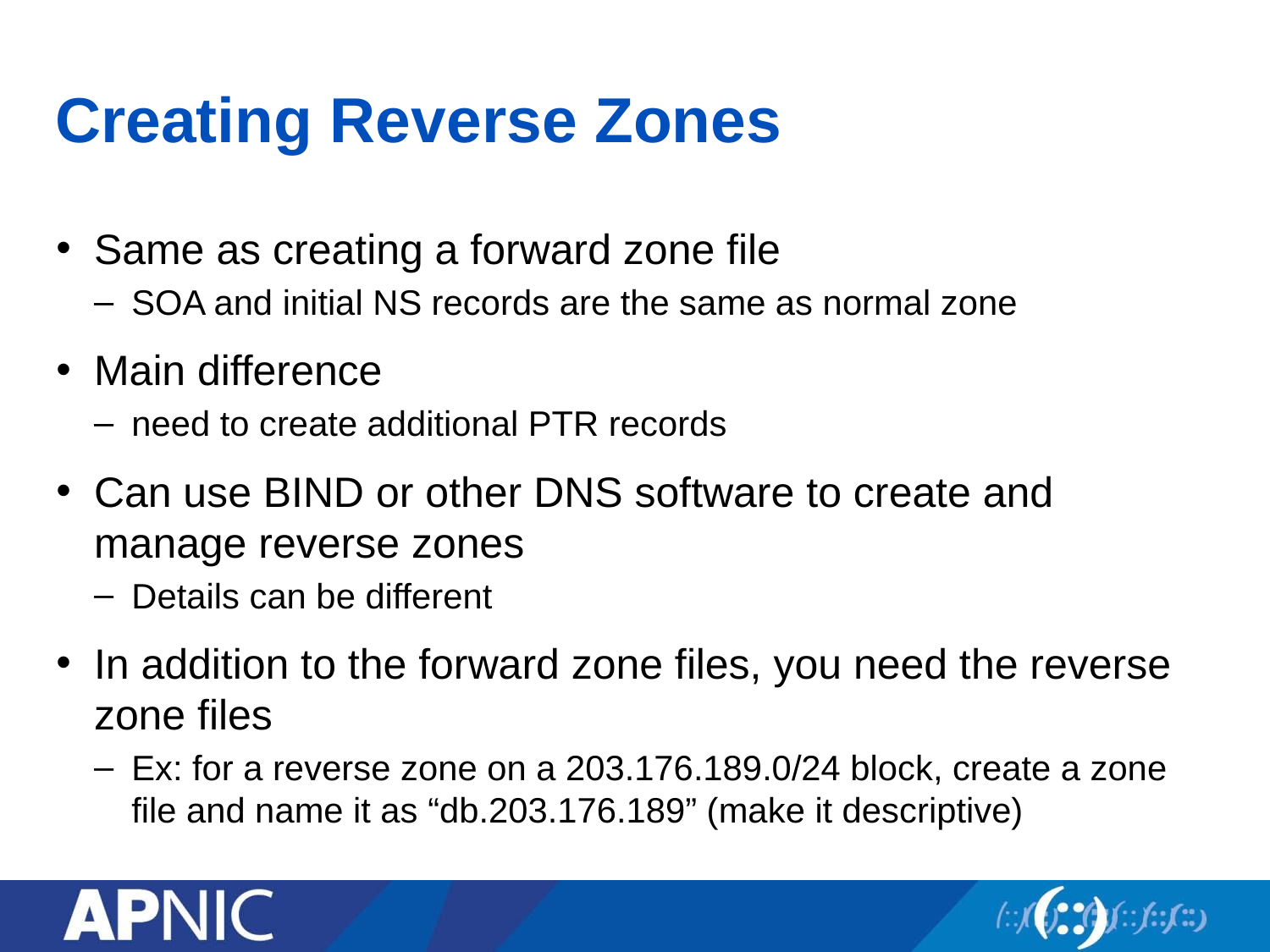

# Creating Reverse Zones
Same as creating a forward zone file
SOA and initial NS records are the same as normal zone
Main difference
need to create additional PTR records
Can use BIND or other DNS software to create and manage reverse zones
Details can be different
In addition to the forward zone files, you need the reverse zone files
Ex: for a reverse zone on a 203.176.189.0/24 block, create a zone file and name it as “db.203.176.189” (make it descriptive)